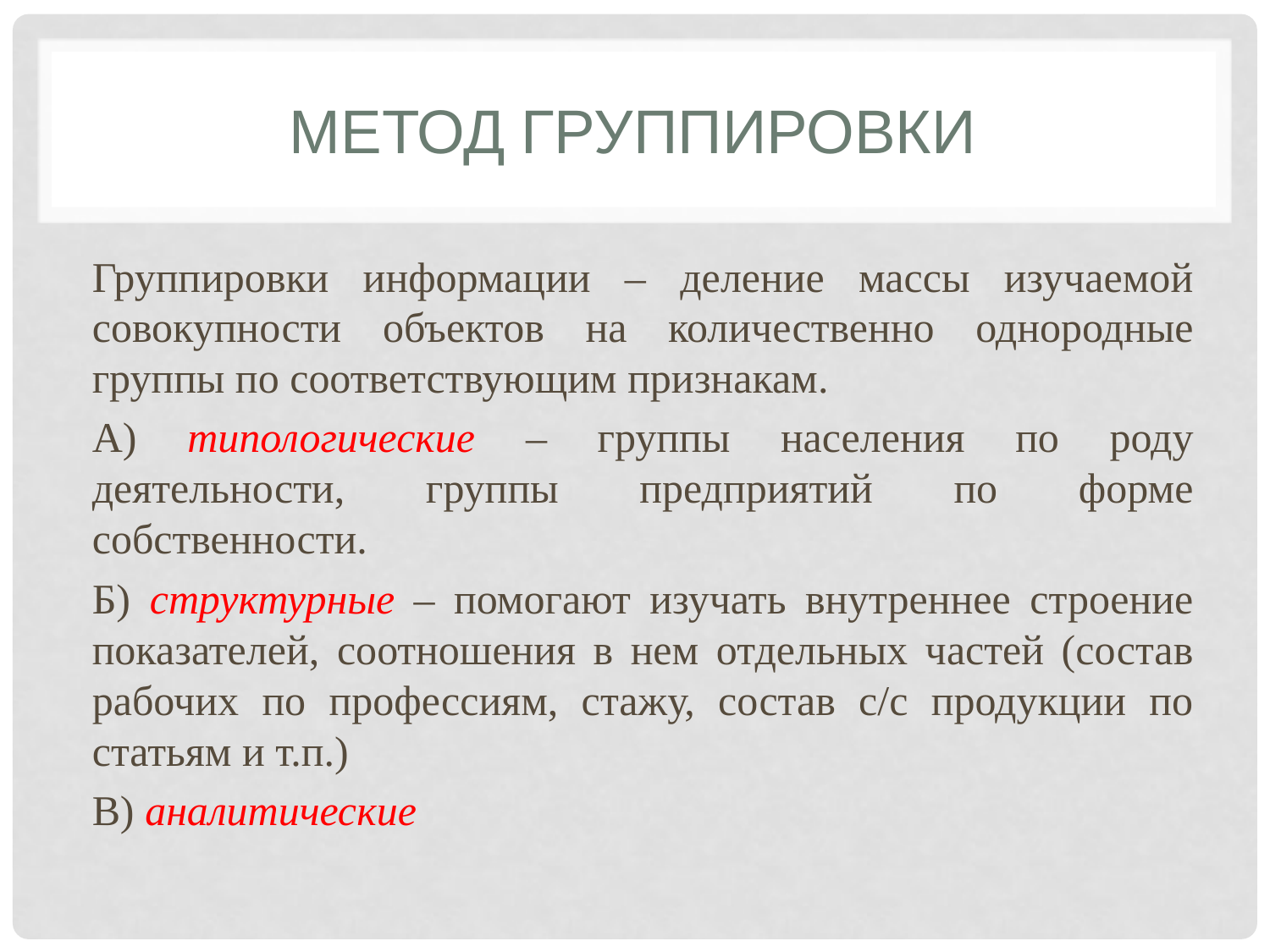

# Метод группировки
Группировки информации – деление массы изучаемой совокупности объектов на количественно однородные группы по соответствующим признакам.
А) типологические – группы населения по роду деятельности, группы предприятий по форме собственности.
Б) структурные – помогают изучать внутреннее строение показателей, соотношения в нем отдельных частей (состав рабочих по профессиям, стажу, состав с/с продукции по статьям и т.п.)
В) аналитические